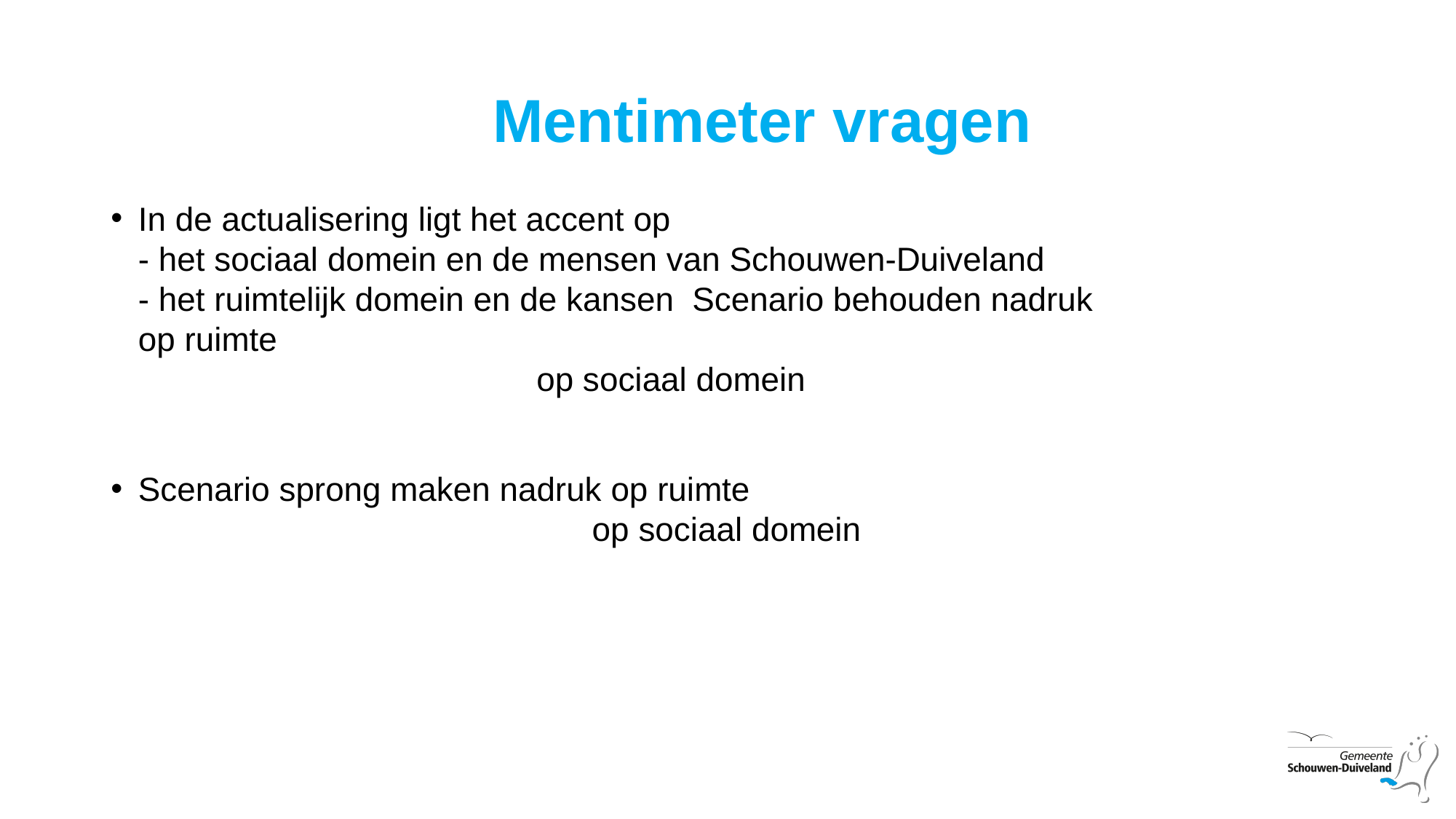

Mentimeter vragen
In de actualisering ligt het accent op
- het sociaal domein en de mensen van Schouwen-Duiveland
- het ruimtelijk domein en de kansen  Scenario behouden nadruk op ruimte
                                           op sociaal domein

Scenario sprong maken nadruk op ruimte
                                                 op sociaal domein